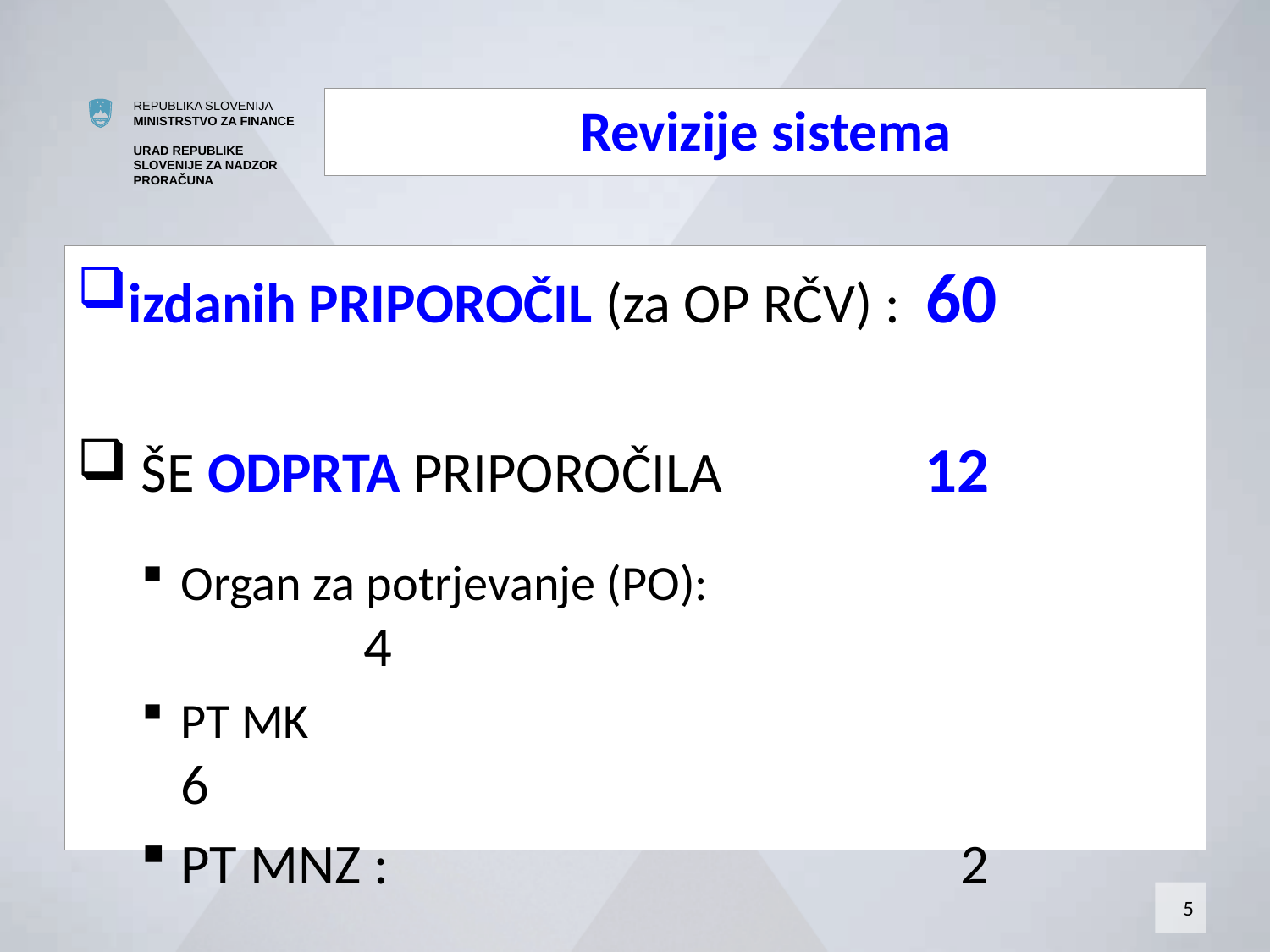

# Revizije sistema
izdanih PRIPOROČIL (za OP RČV) :  60

 ŠE ODPRTA PRIPOROČILA                12

Organ za potrjevanje (PO):				     4
PT MK 			                                             6
PT MNZ :                                             2

5